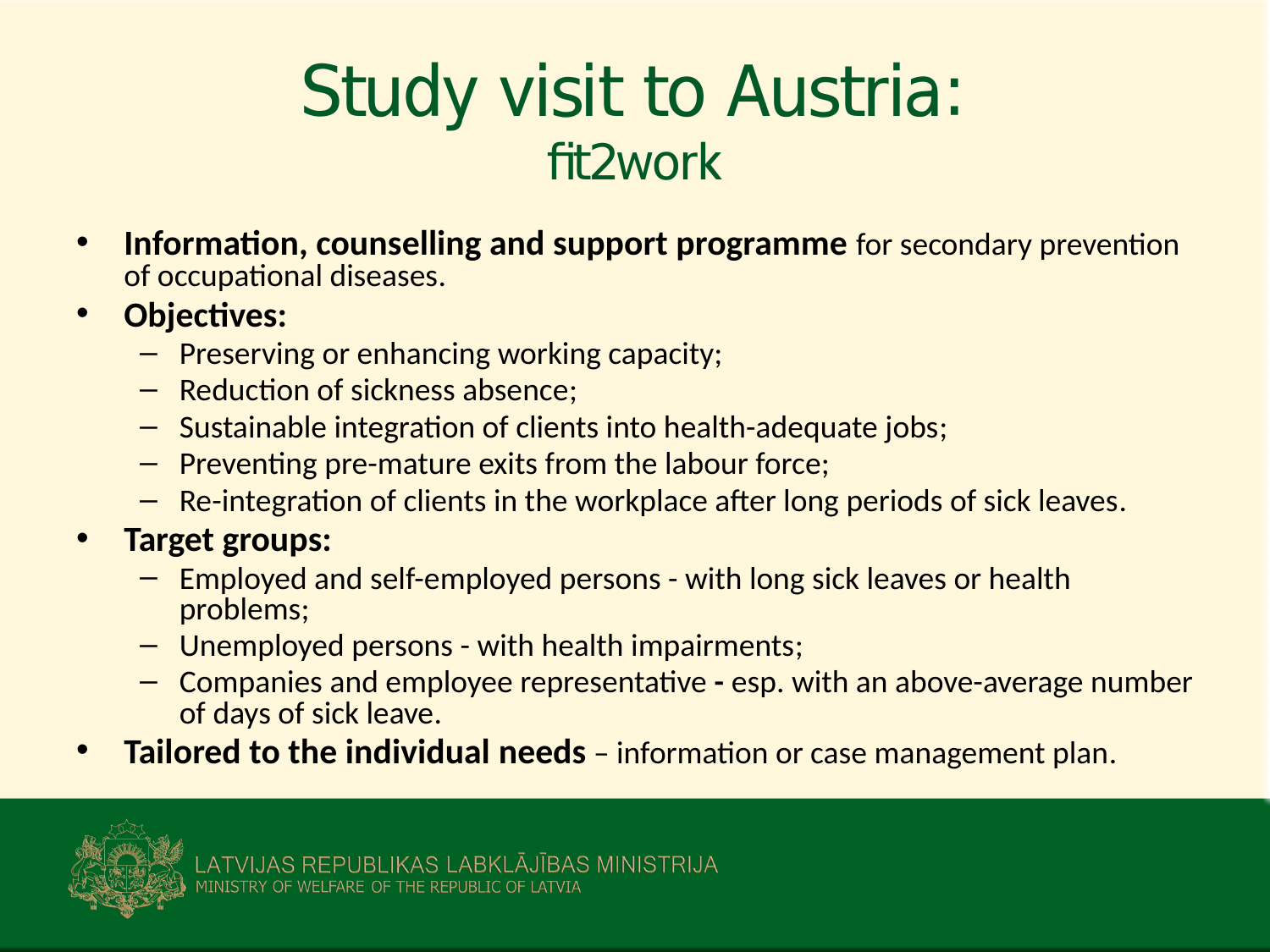

# Study visit to Austria: fit2work
Information, counselling and support programme for secondary prevention of occupational diseases.
Objectives:
Preserving or enhancing working capacity;
Reduction of sickness absence;
Sustainable integration of clients into health-adequate jobs;
Preventing pre-mature exits from the labour force;
Re-integration of clients in the workplace after long periods of sick leaves.
Target groups:
Employed and self-employed persons - with long sick leaves or health problems;
Unemployed persons - with health impairments;
Companies and employee representative - esp. with an above-average number of days of sick leave.
Tailored to the individual needs – information or case management plan.